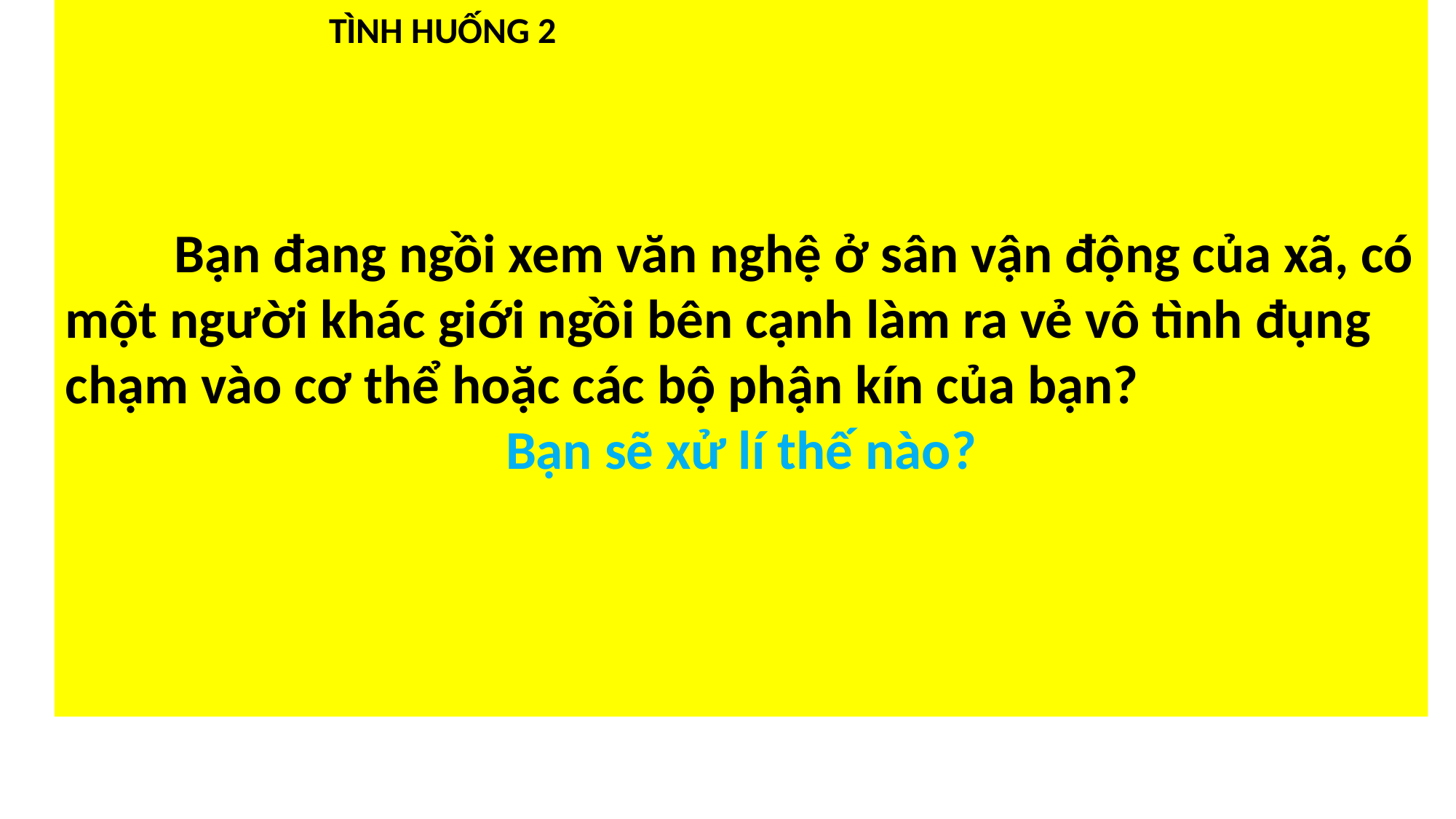

Bạn đang ngồi xem văn nghệ ở sân vận động của xã, có một người khác giới ngồi bên cạnh làm ra vẻ vô tình đụng chạm vào cơ thể hoặc các bộ phận kín của bạn?
Bạn sẽ xử lí thế nào?
TÌNH HUỐNG 2